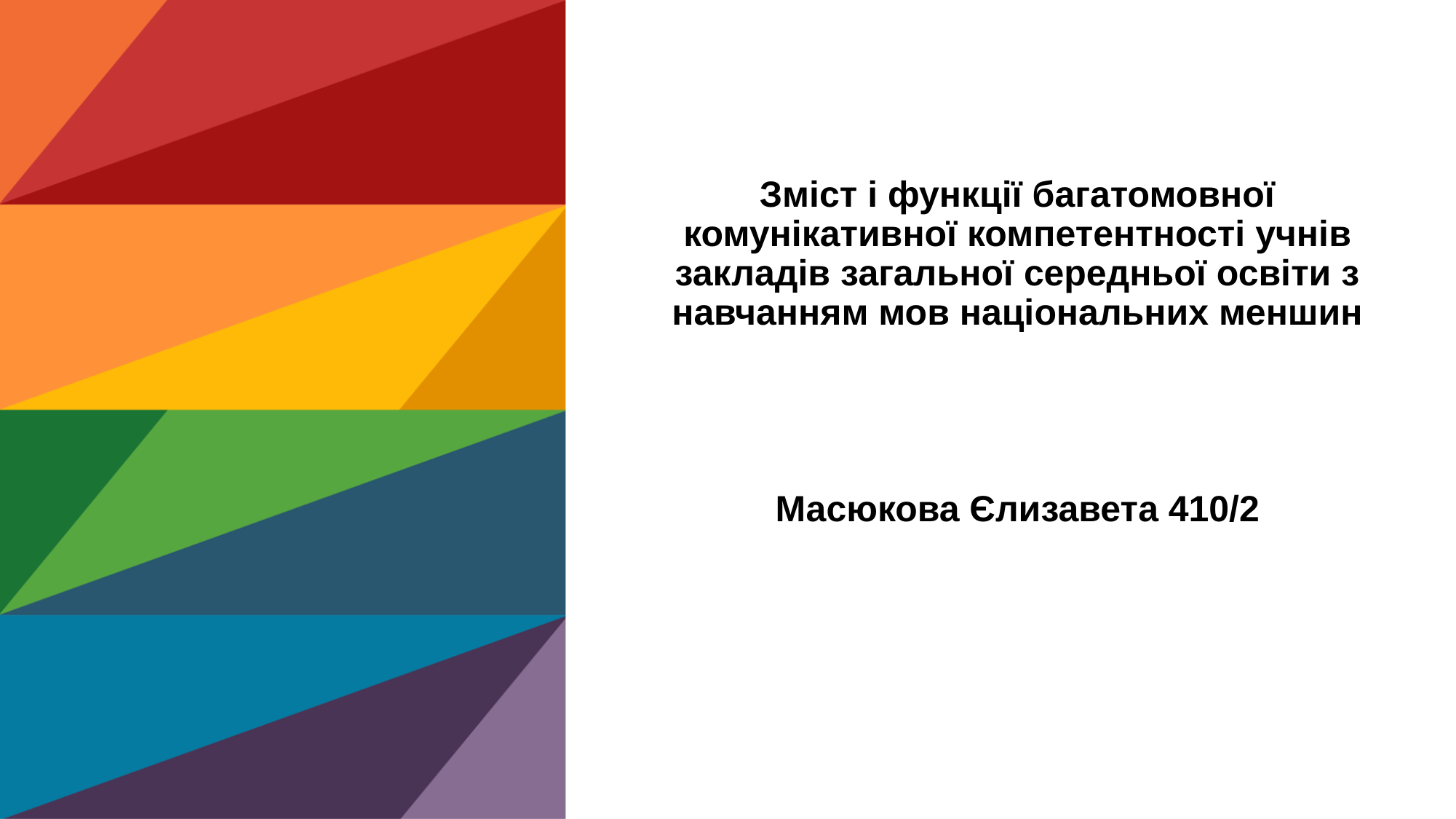

# Зміст і функції багатомовної комунікативної компетентності учнів закладів загальної середньої освіти з навчанням мов національних меншин Масюкова Єлизавета 410/2